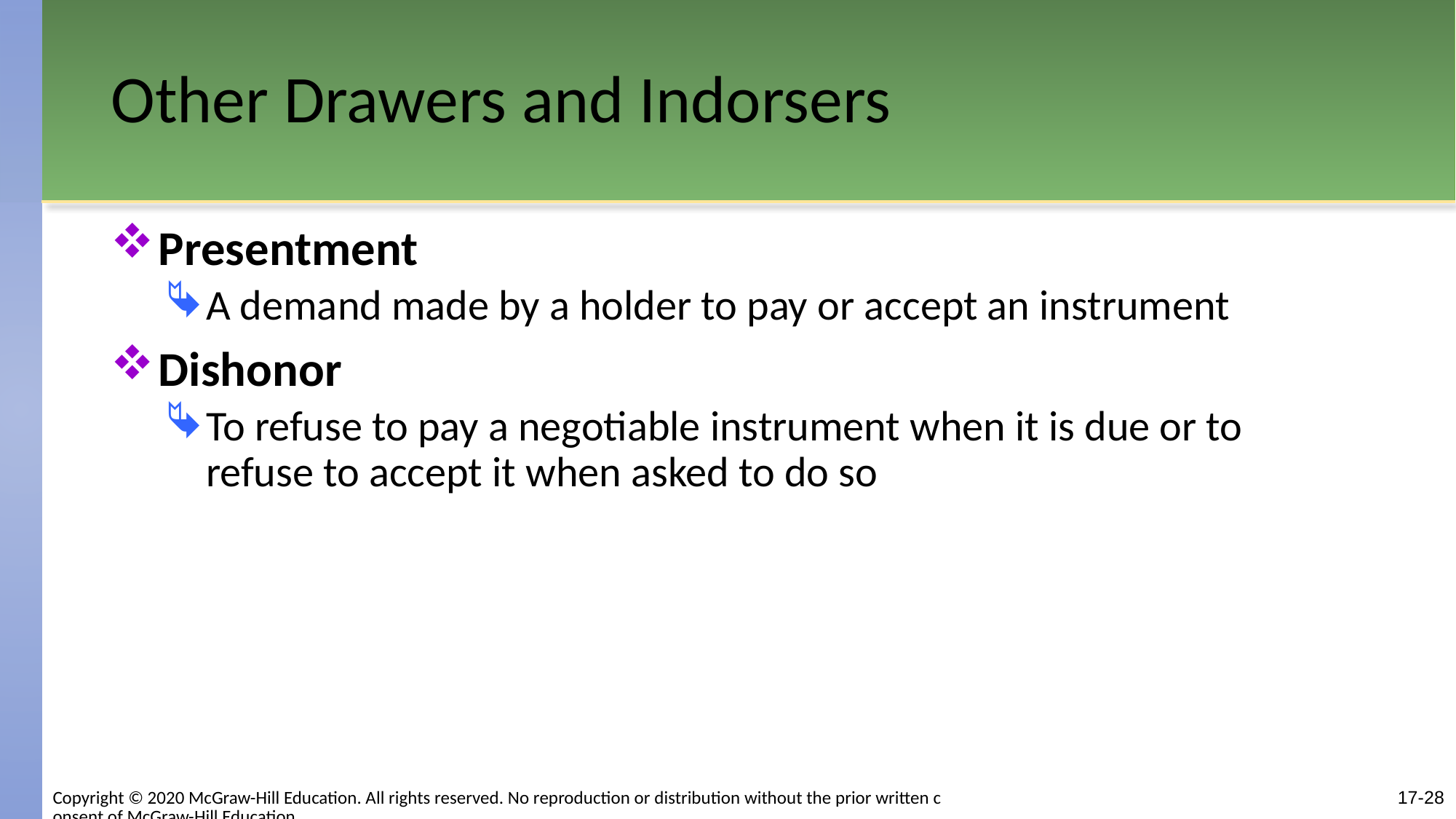

# Other Drawers and Indorsers
Presentment
A demand made by a holder to pay or accept an instrument
Dishonor
To refuse to pay a negotiable instrument when it is due or to refuse to accept it when asked to do so

17-28
Copyright © 2020 McGraw-Hill Education. All rights reserved. No reproduction or distribution without the prior written consent of McGraw-Hill Education.